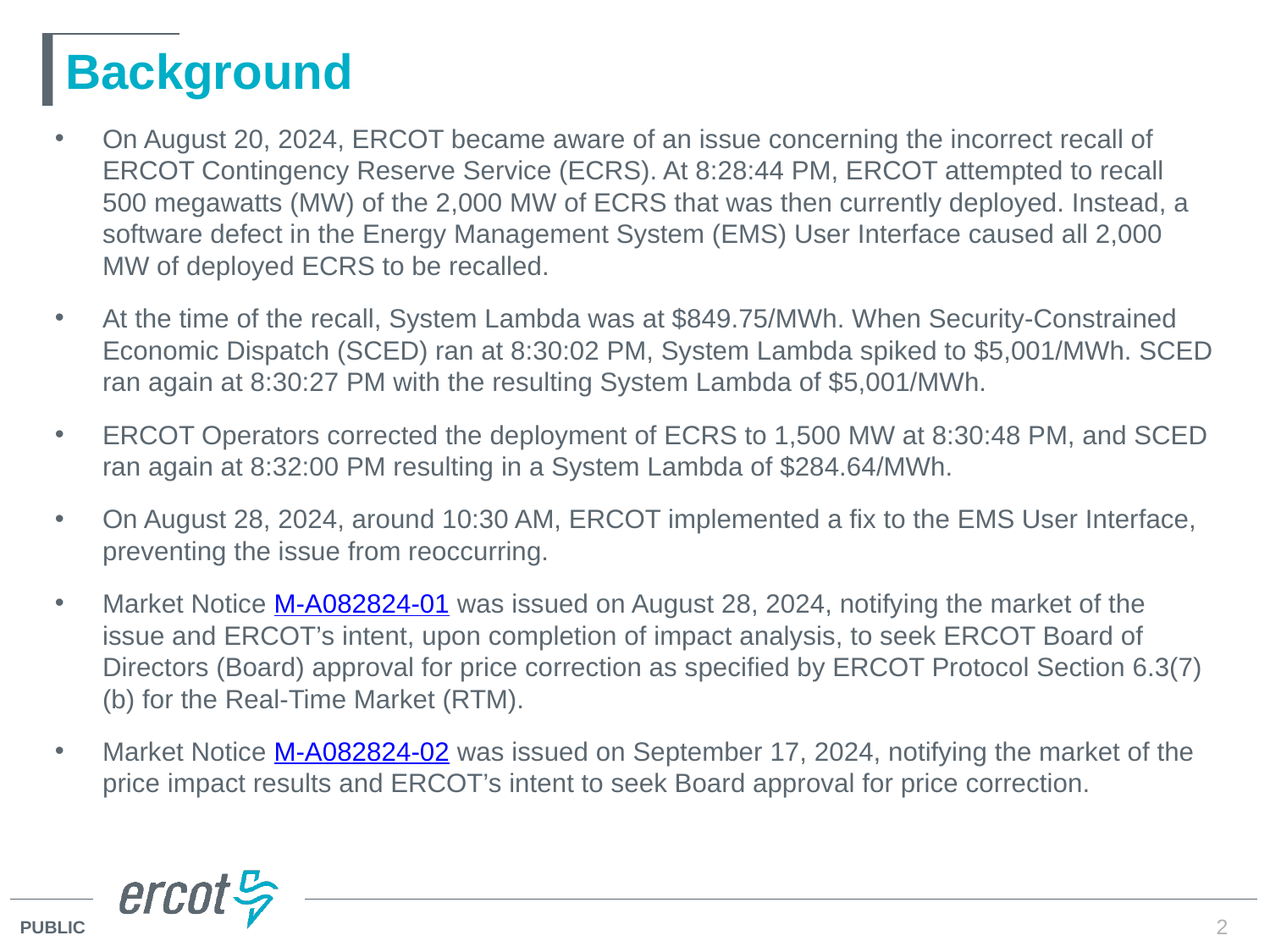

# Background
On August 20, 2024, ERCOT became aware of an issue concerning the incorrect recall of ERCOT Contingency Reserve Service (ECRS). At 8:28:44 PM, ERCOT attempted to recall 500 megawatts (MW) of the 2,000 MW of ECRS that was then currently deployed. Instead, a software defect in the Energy Management System (EMS) User Interface caused all 2,000 MW of deployed ECRS to be recalled.
At the time of the recall, System Lambda was at $849.75/MWh. When Security-Constrained Economic Dispatch (SCED) ran at 8:30:02 PM, System Lambda spiked to $5,001/MWh. SCED ran again at 8:30:27 PM with the resulting System Lambda of $5,001/MWh.
ERCOT Operators corrected the deployment of ECRS to 1,500 MW at 8:30:48 PM, and SCED ran again at 8:32:00 PM resulting in a System Lambda of $284.64/MWh.
On August 28, 2024, around 10:30 AM, ERCOT implemented a fix to the EMS User Interface, preventing the issue from reoccurring.
Market Notice M-A082824-01 was issued on August 28, 2024, notifying the market of the issue and ERCOT’s intent, upon completion of impact analysis, to seek ERCOT Board of Directors (Board) approval for price correction as specified by ERCOT Protocol Section 6.3(7)(b) for the Real-Time Market (RTM).
Market Notice M-A082824-02 was issued on September 17, 2024, notifying the market of the price impact results and ERCOT’s intent to seek Board approval for price correction.
2